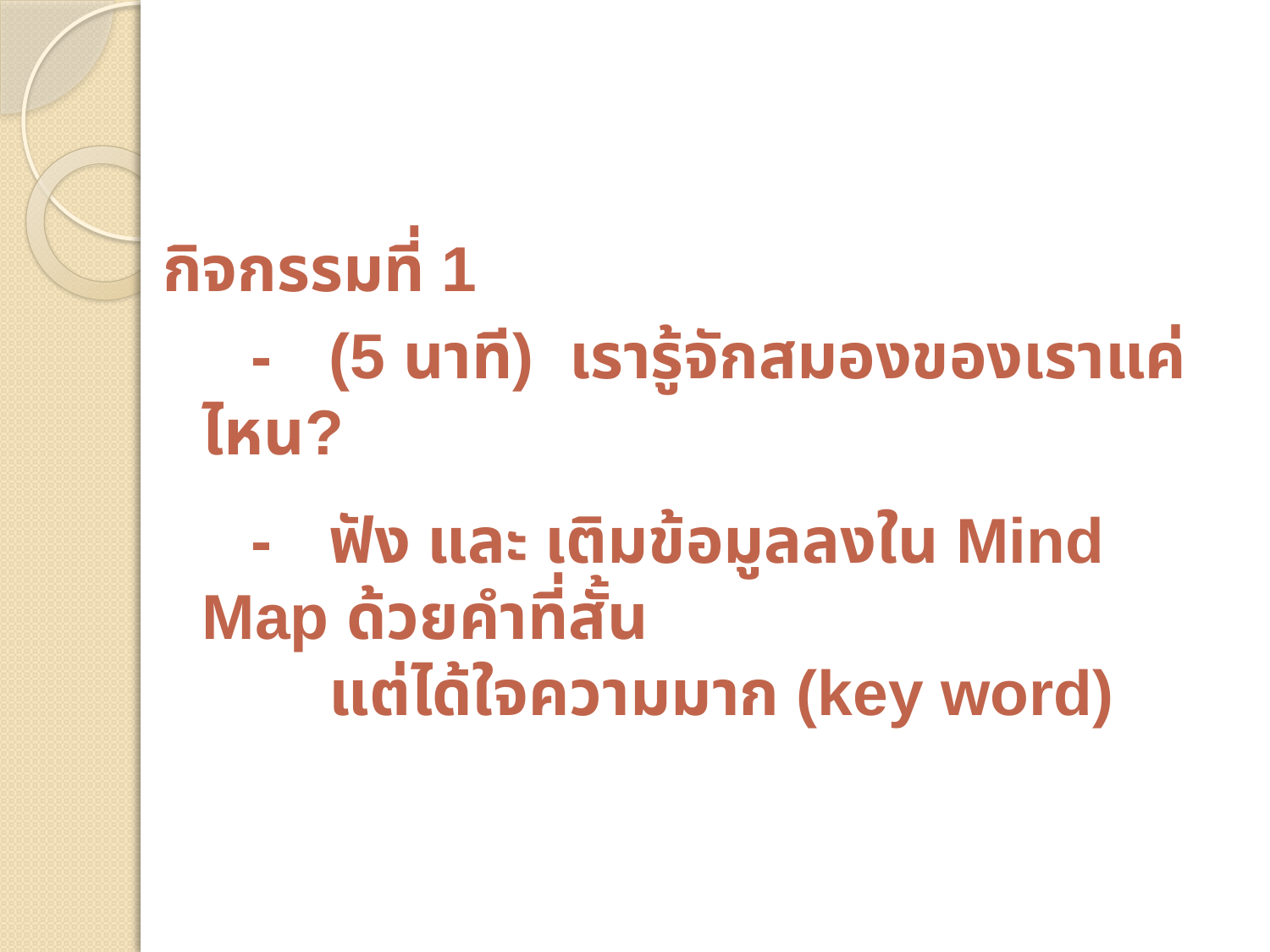

กิจกรรมที่ 1
     - 	(5 นาที)  เรารู้จักสมองของเราแค่ไหน?
     - 	ฟัง และ เติมข้อมูลลงใน Mind Map ด้วยคำที่สั้น
		แต่ได้ใจความมาก (key word)